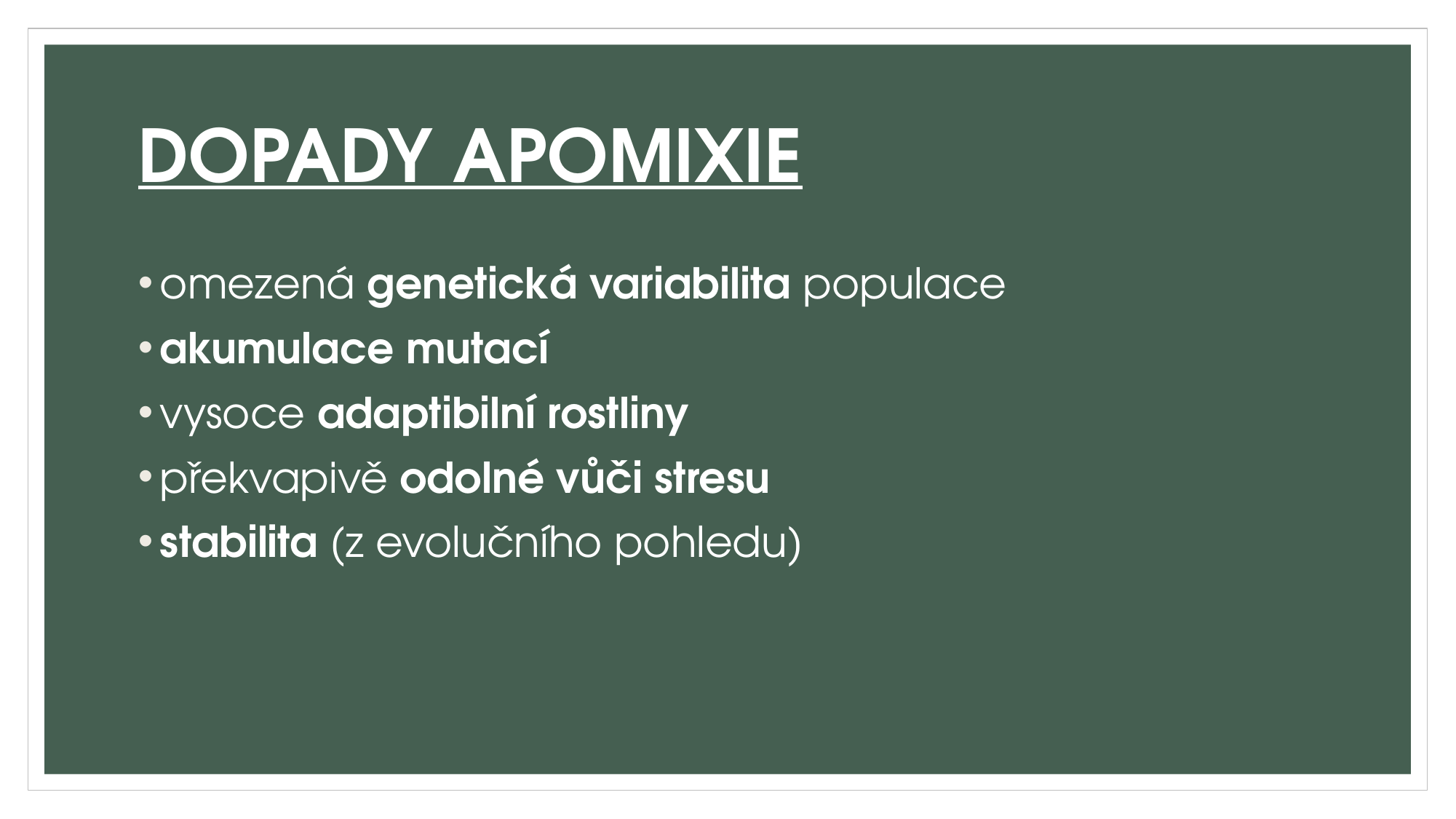

# DOPADY APOMIXIE
omezená genetická variabilita populace
akumulace mutací
vysoce adaptibilní rostliny
překvapivě odolné vůči stresu
stabilita (z evolučního pohledu)